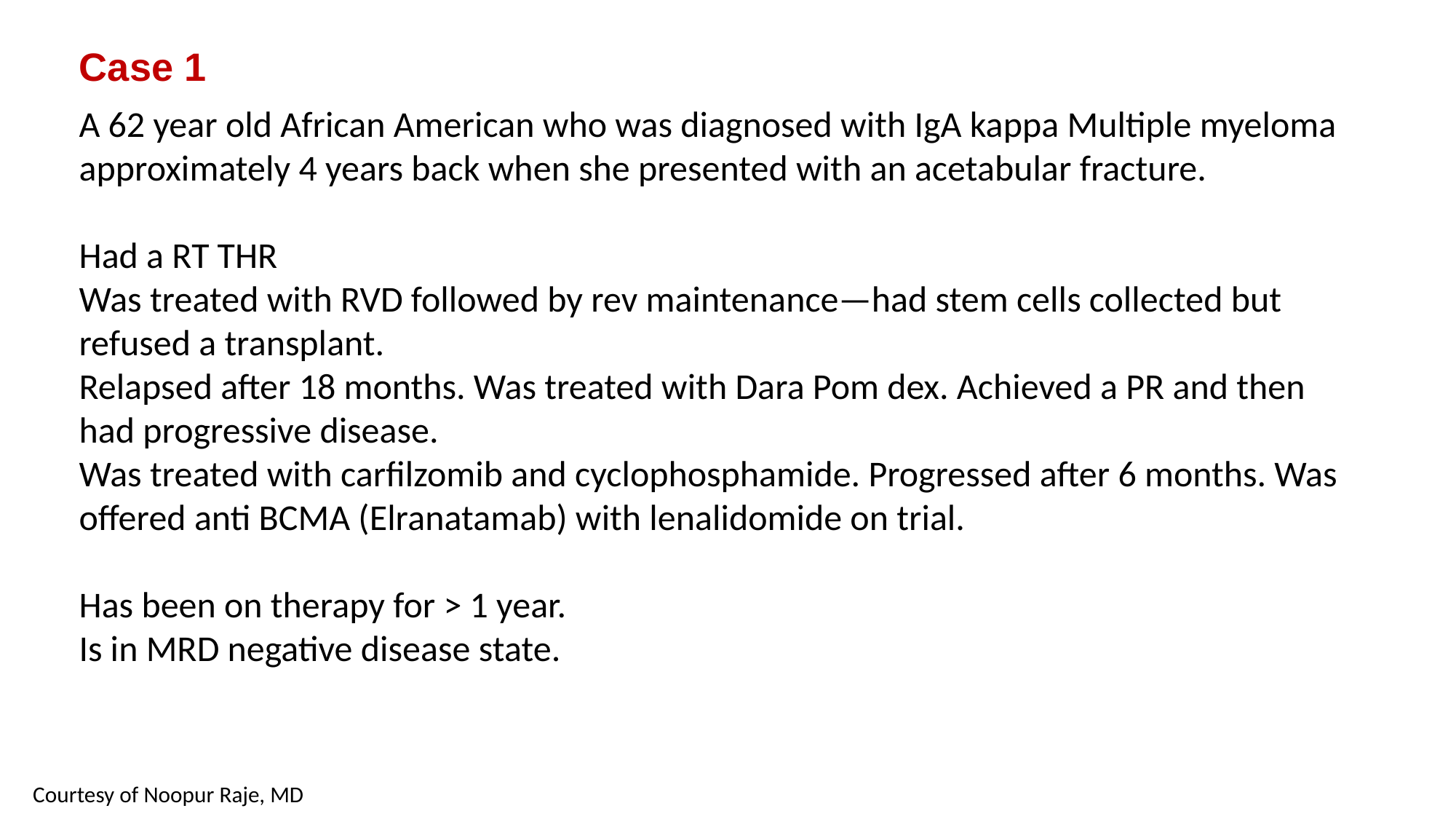

Case 1
A 62 year old African American who was diagnosed with IgA kappa Multiple myeloma approximately 4 years back when she presented with an acetabular fracture.

Had a RT THR
Was treated with RVD followed by rev maintenance—had stem cells collected but refused a transplant.
Relapsed after 18 months. Was treated with Dara Pom dex. Achieved a PR and then had progressive disease.
Was treated with carfilzomib and cyclophosphamide. Progressed after 6 months. Was offered anti BCMA (Elranatamab) with lenalidomide on trial.

Has been on therapy for > 1 year.
Is in MRD negative disease state.

Courtesy of Noopur Raje, MD